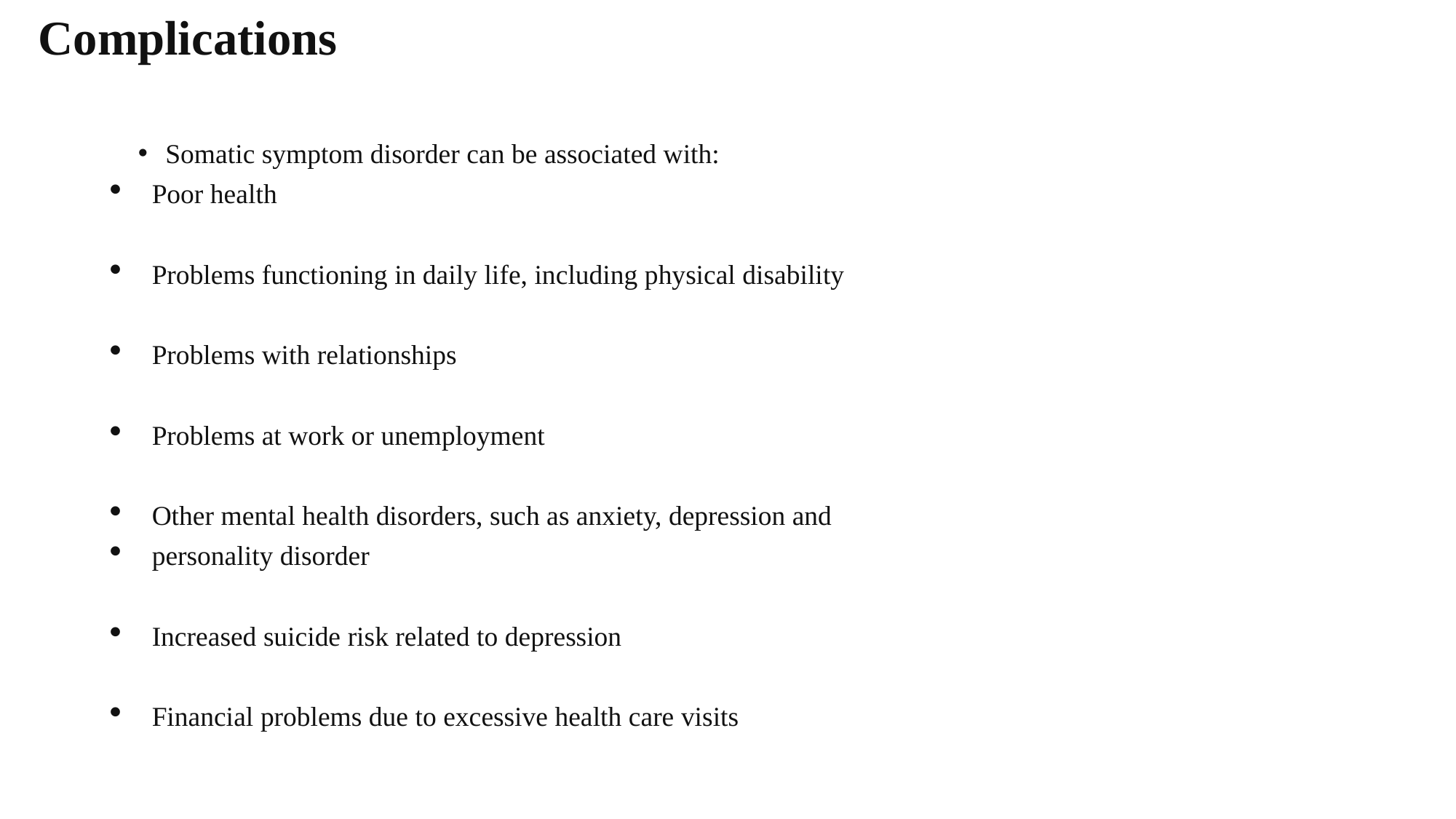

# Complications
Somatic symptom disorder can be associated with:
Poor health

Problems functioning in daily life, including physical disability

Problems with relationships

Problems at work or unemployment

Other mental health disorders, such as anxiety, depression and
personality disorder

Increased suicide risk related to depression

Financial problems due to excessive health care visits